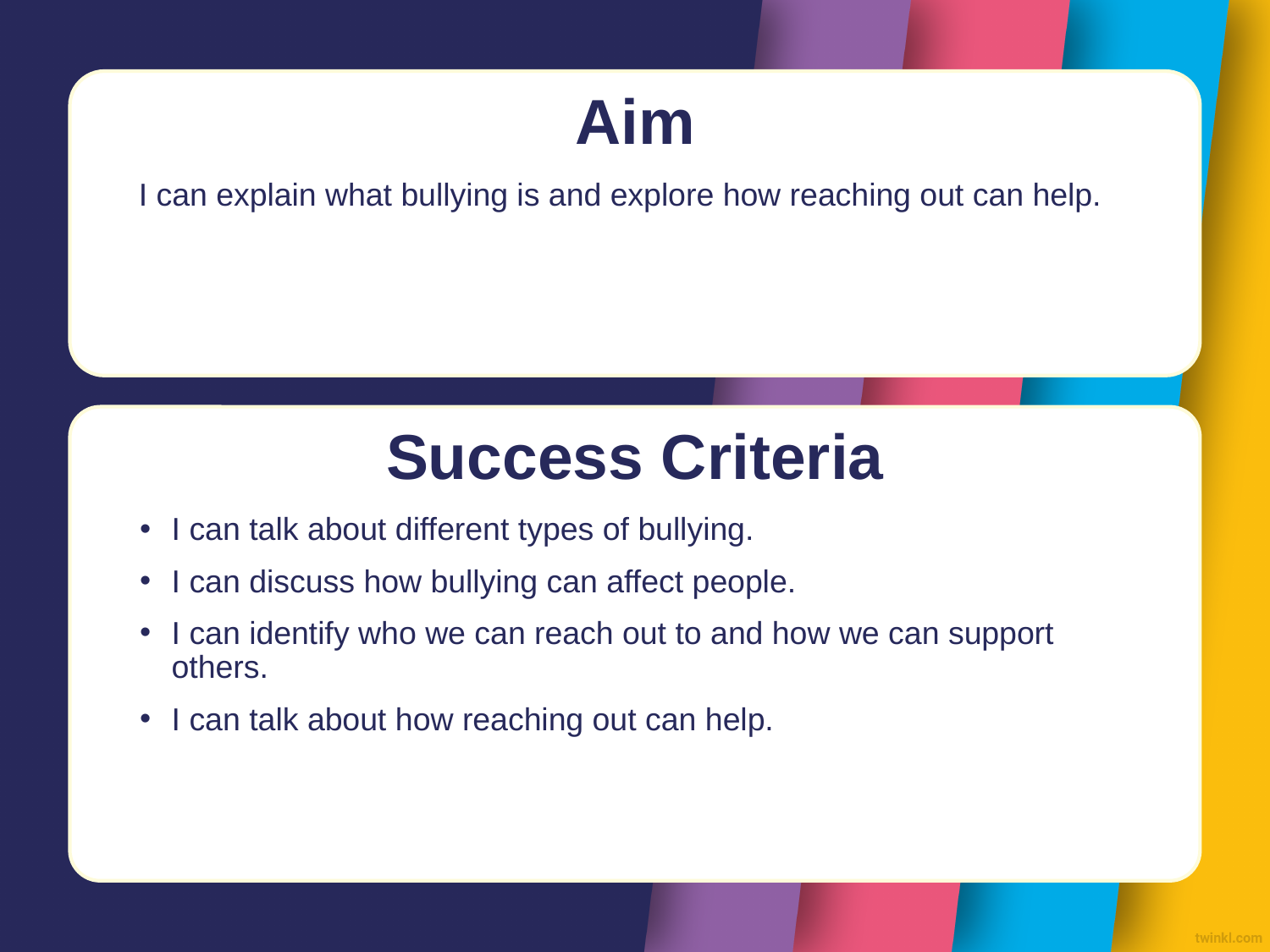

Aim
I can explain what bullying is and explore how reaching out can help.
Success Criteria
I can talk about different types of bullying.
I can discuss how bullying can affect people.
I can identify who we can reach out to and how we can support others.
I can talk about how reaching out can help.